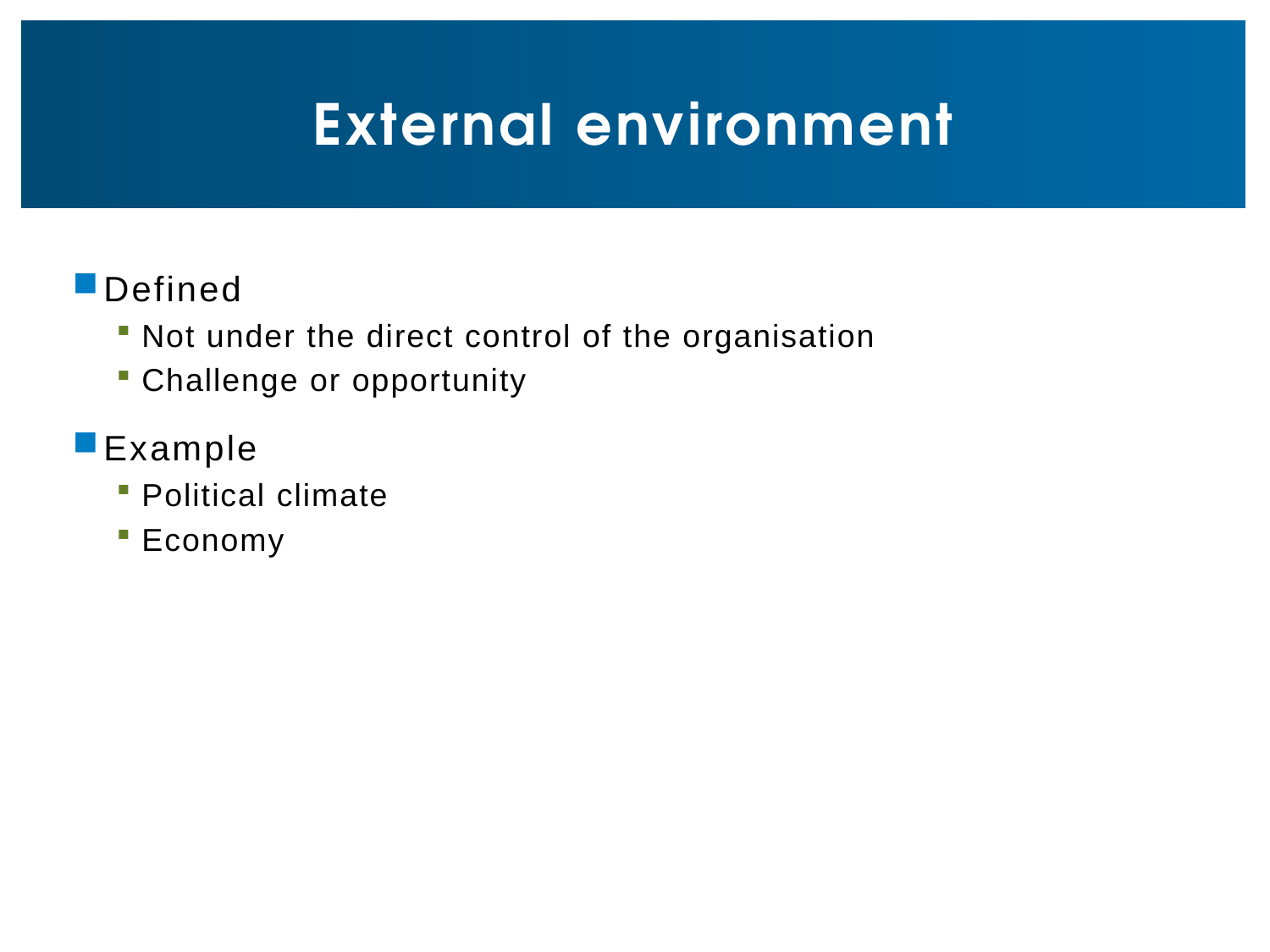

# External environment
Defined
Not under the direct control of the organisation
Challenge or opportunity
Example
Political climate
Economy